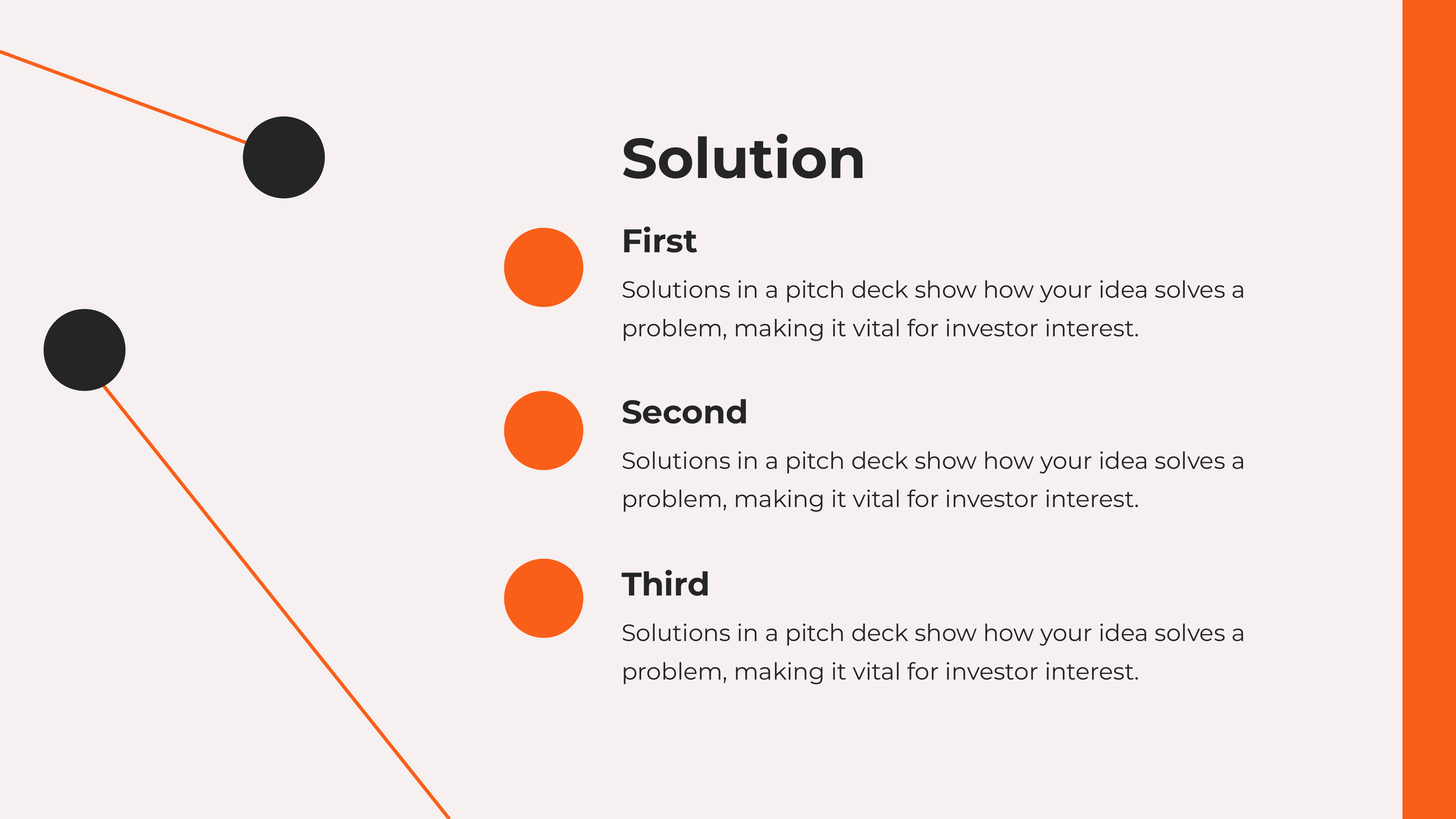

Solution
First

Solutions in a pitch deck show how your idea solves a problem, making it vital for investor interest.

Second

Solutions in a pitch deck show how your idea solves a problem, making it vital for investor interest.

Third
Solutions in a pitch deck show how your idea solves a problem, making it vital for investor interest.